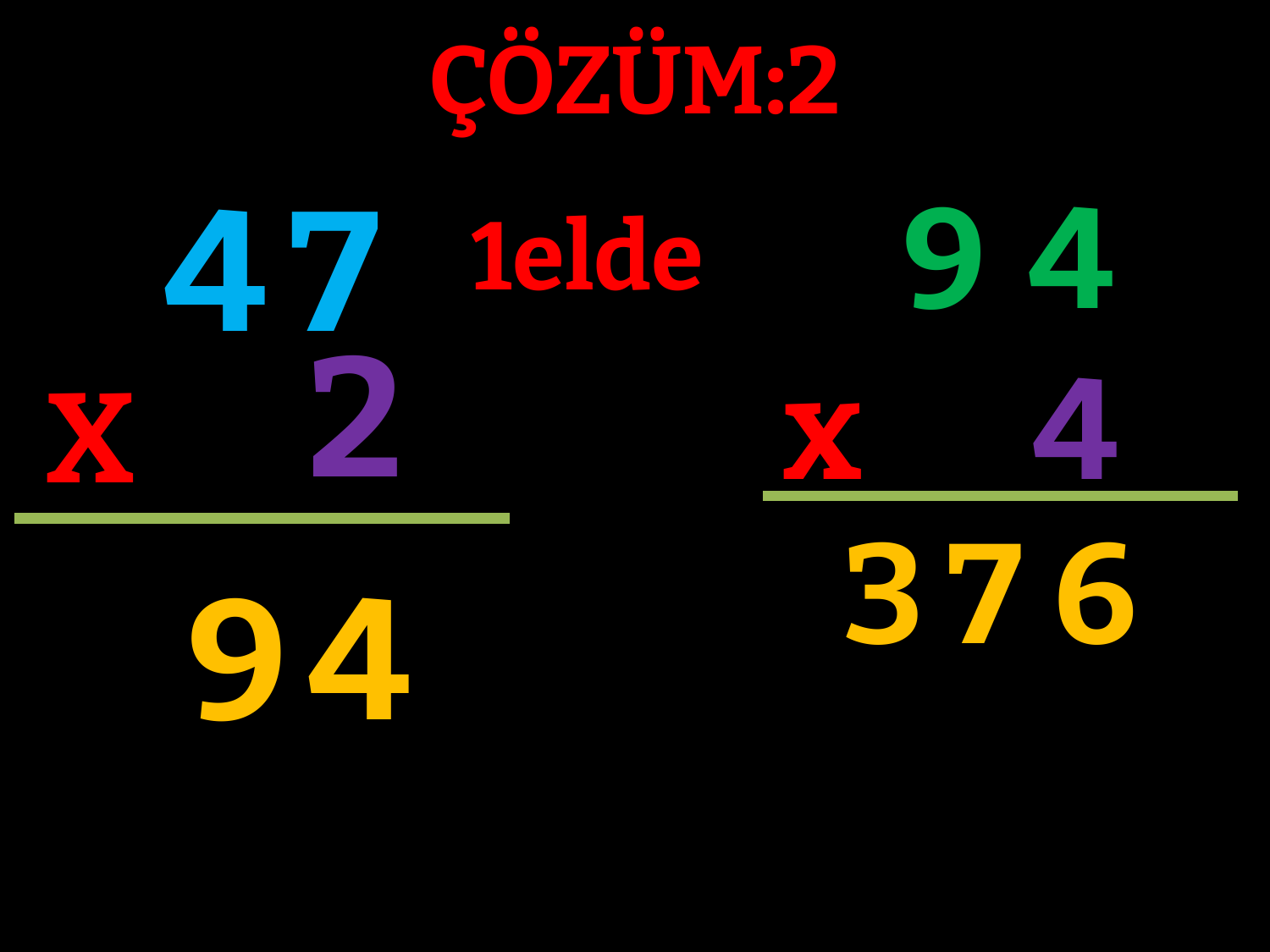

ÇÖZÜM:2
4
7
9
4
1elde
2
x
4
X
3
7
6
4
9